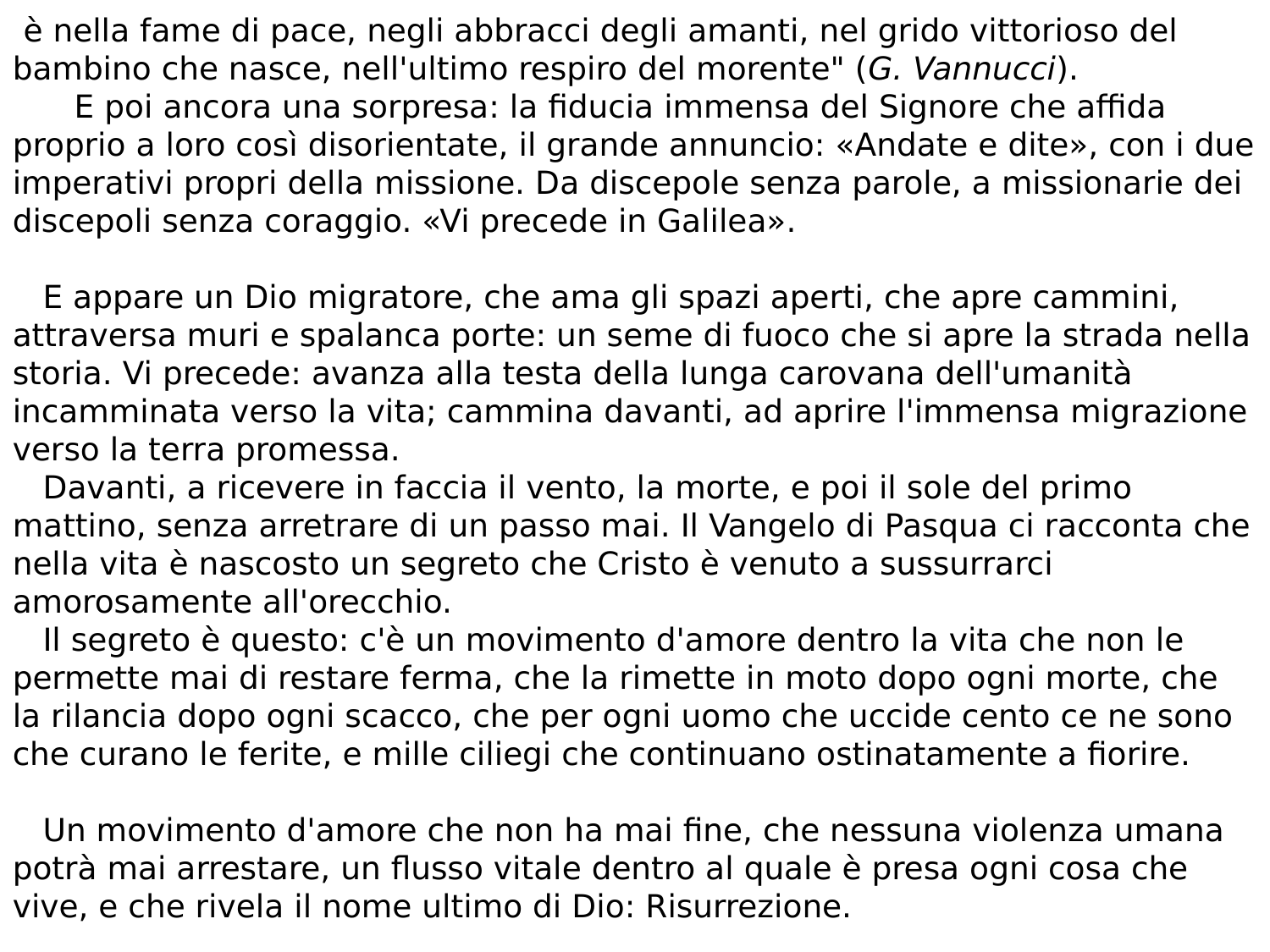

è nella fame di pace, negli abbracci degli amanti, nel grido vittorioso del bambino che nasce, nell'ultimo respiro del morente" (G. Vannucci).                        E poi ancora una sorpresa: la fiducia immensa del Signore che affida proprio a loro così disorientate, il grande annuncio: «Andate e dite», con i due imperativi propri della missione. Da discepole senza parole, a missionarie dei discepoli senza coraggio. «Vi precede in Galilea».

   E appare un Dio migratore, che ama gli spazi aperti, che apre cammini, attraversa muri e spalanca porte: un seme di fuoco che si apre la strada nella storia. Vi precede: avanza alla testa della lunga carovana dell'umanità incamminata verso la vita; cammina davanti, ad aprire l'immensa migrazione verso la terra promessa.
   Davanti, a ricevere in faccia il vento, la morte, e poi il sole del primo mattino, senza arretrare di un passo mai. Il Vangelo di Pasqua ci racconta che nella vita è nascosto un segreto che Cristo è venuto a sussurrarci amorosamente all'orecchio.
   Il segreto è questo: c'è un movimento d'amore dentro la vita che non le permette mai di restare ferma, che la rimette in moto dopo ogni morte, che la rilancia dopo ogni scacco, che per ogni uomo che uccide cento ce ne sono che curano le ferite, e mille ciliegi che continuano ostinatamente a fiorire.

   Un movimento d'amore che non ha mai fine, che nessuna violenza umana potrà mai arrestare, un flusso vitale dentro al quale è presa ogni cosa che vive, e che rivela il nome ultimo di Dio: Risurrezione.